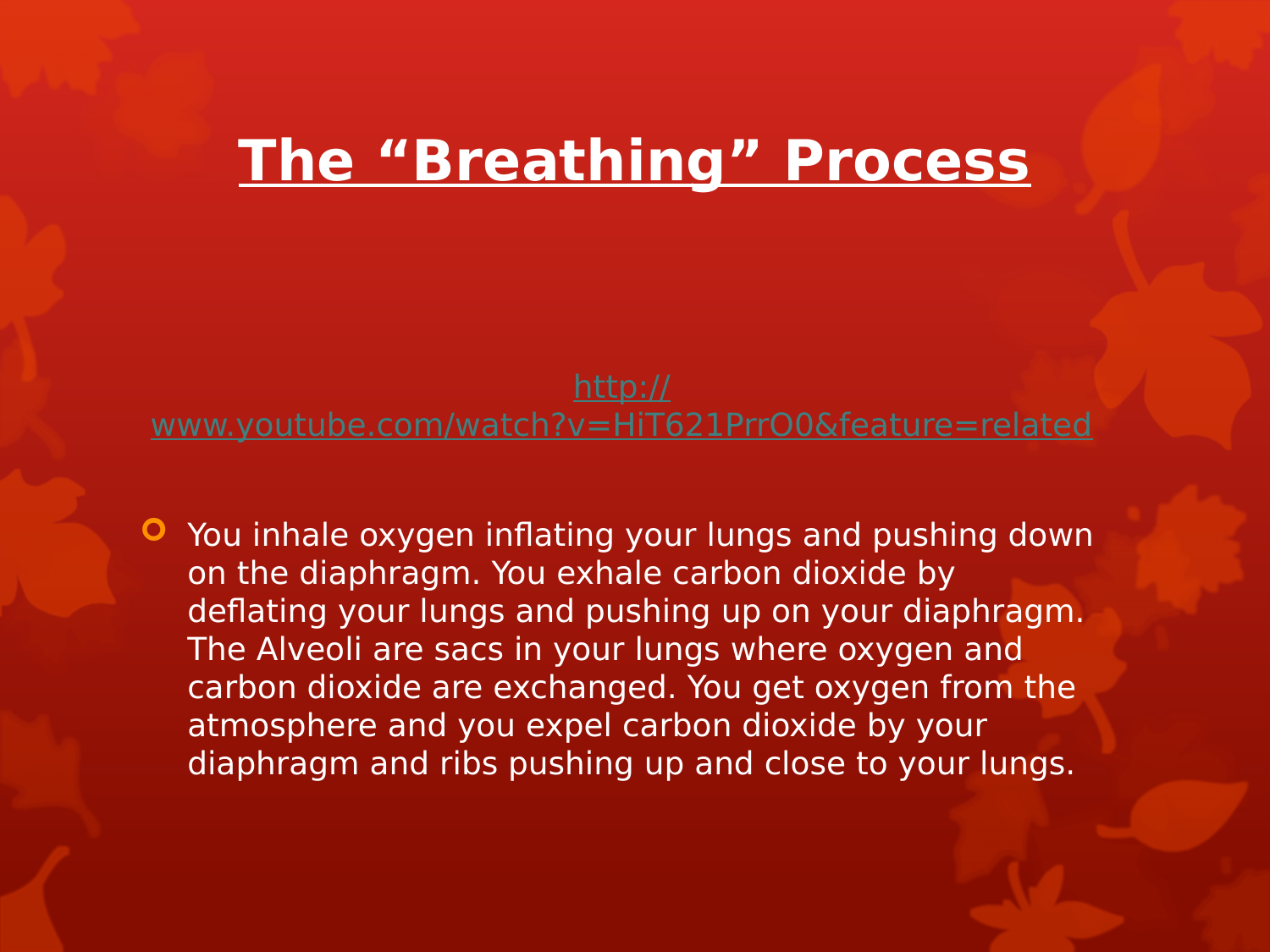

# The “Breathing” Process
http://www.youtube.com/watch?v=HiT621PrrO0&feature=related

You inhale oxygen inflating your lungs and pushing down on the diaphragm. You exhale carbon dioxide by deflating your lungs and pushing up on your diaphragm. The Alveoli are sacs in your lungs where oxygen and carbon dioxide are exchanged. You get oxygen from the atmosphere and you expel carbon dioxide by your diaphragm and ribs pushing up and close to your lungs.